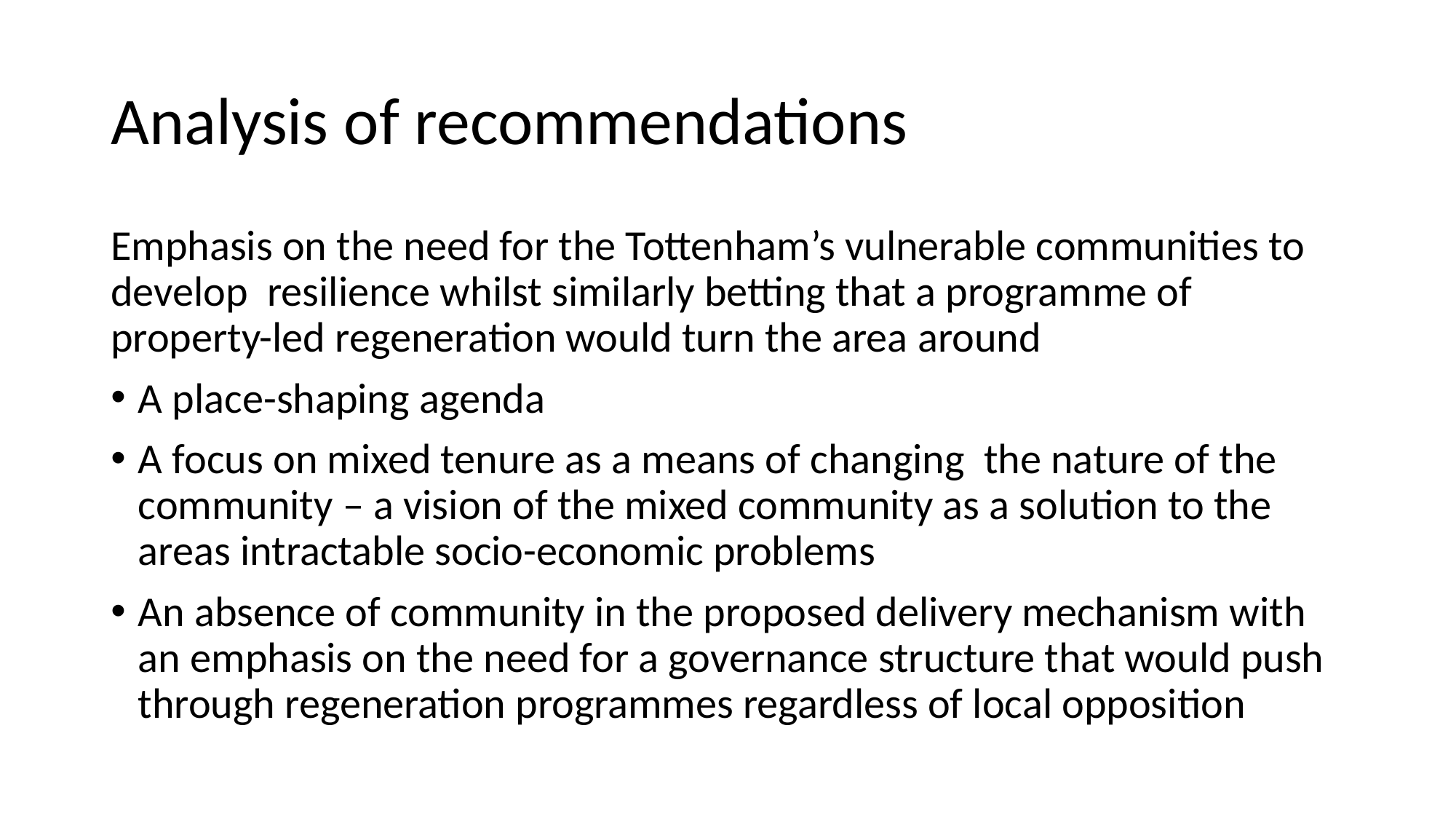

# Analysis of recommendations
Emphasis on the need for the Tottenham’s vulnerable communities to develop  resilience whilst similarly betting that a programme of property-led regeneration would turn the area around
A place-shaping agenda
A focus on mixed tenure as a means of changing  the nature of the community – a vision of the mixed community as a solution to the areas intractable socio-economic problems
An absence of community in the proposed delivery mechanism with an emphasis on the need for a governance structure that would push through regeneration programmes regardless of local opposition